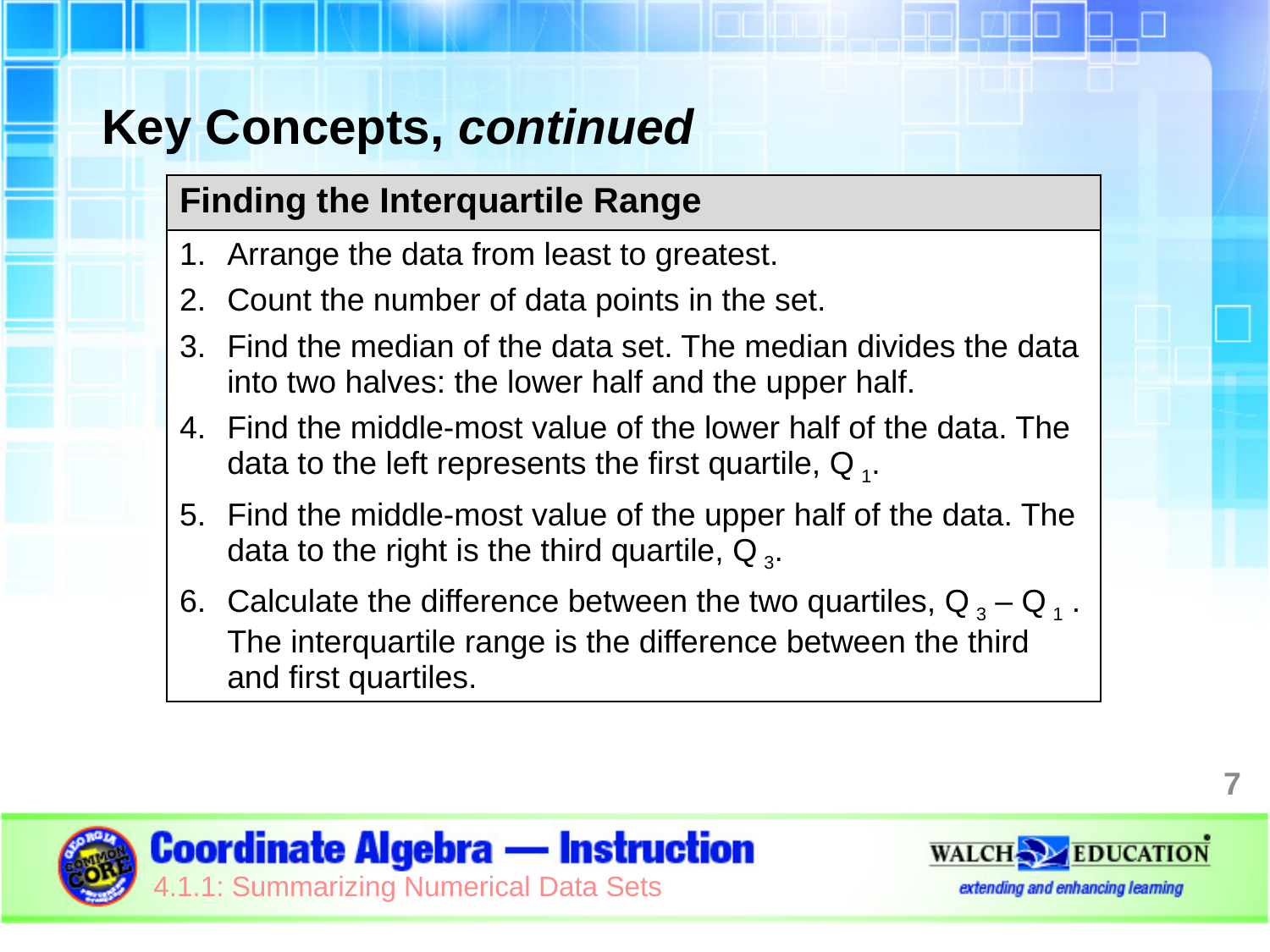

Key Concepts, continued

| Finding the Interquartile Range |
| --- |
| Arrange the data from least to greatest. Count the number of data points in the set. Find the median of the data set. The median divides the data into two halves: the lower half and the upper half. Find the middle-most value of the lower half of the data. The data to the left represents the first quartile, Q 1. Find the middle-most value of the upper half of the data. The data to the right is the third quartile, Q 3. Calculate the difference between the two quartiles, Q 3 – Q 1 . The interquartile range is the difference between the third and first quartiles. |
7
4.1.1: Summarizing Numerical Data Sets